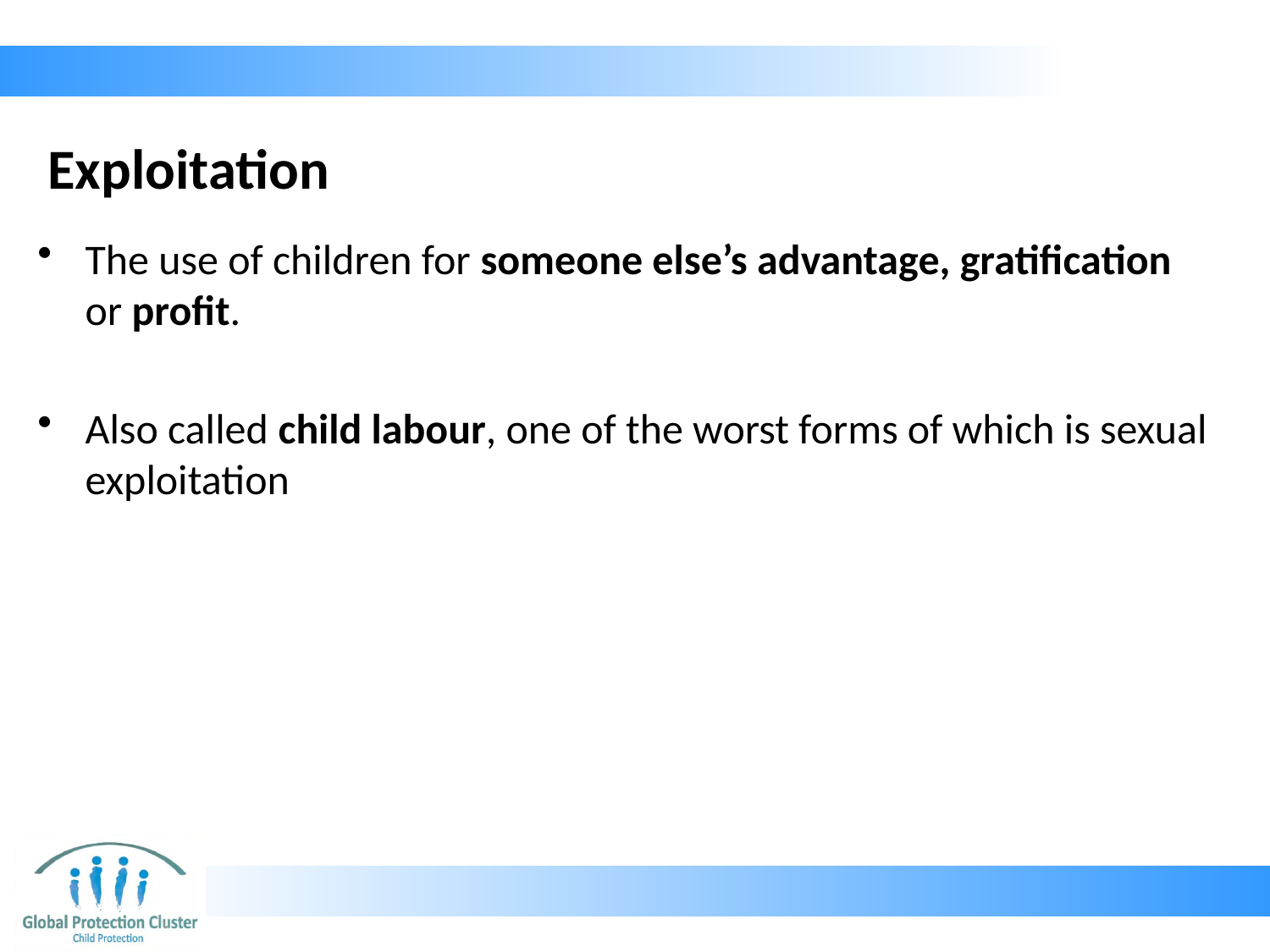

# Exploitation
The use of children for someone else’s advantage, gratification or profit.

Also called child labour, one of the worst forms of which is sexual exploitation